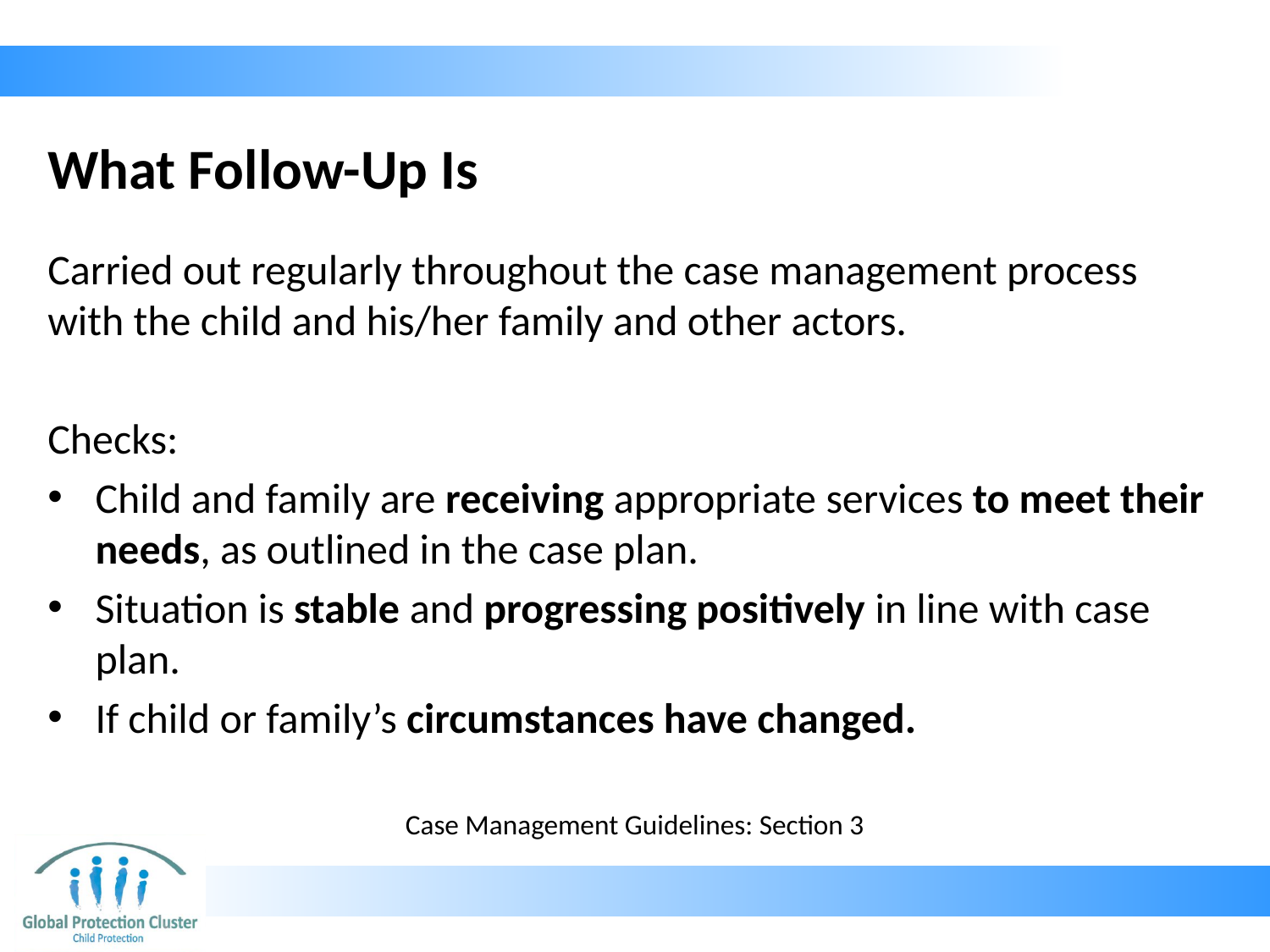

# What Follow-Up Is
Carried out regularly throughout the case management process with the child and his/her family and other actors.

Checks:
Child and family are receiving appropriate services to meet their needs, as outlined in the case plan.
Situation is stable and progressing positively in line with case plan.
If child or family’s circumstances have changed.

Case Management Guidelines: Section 3